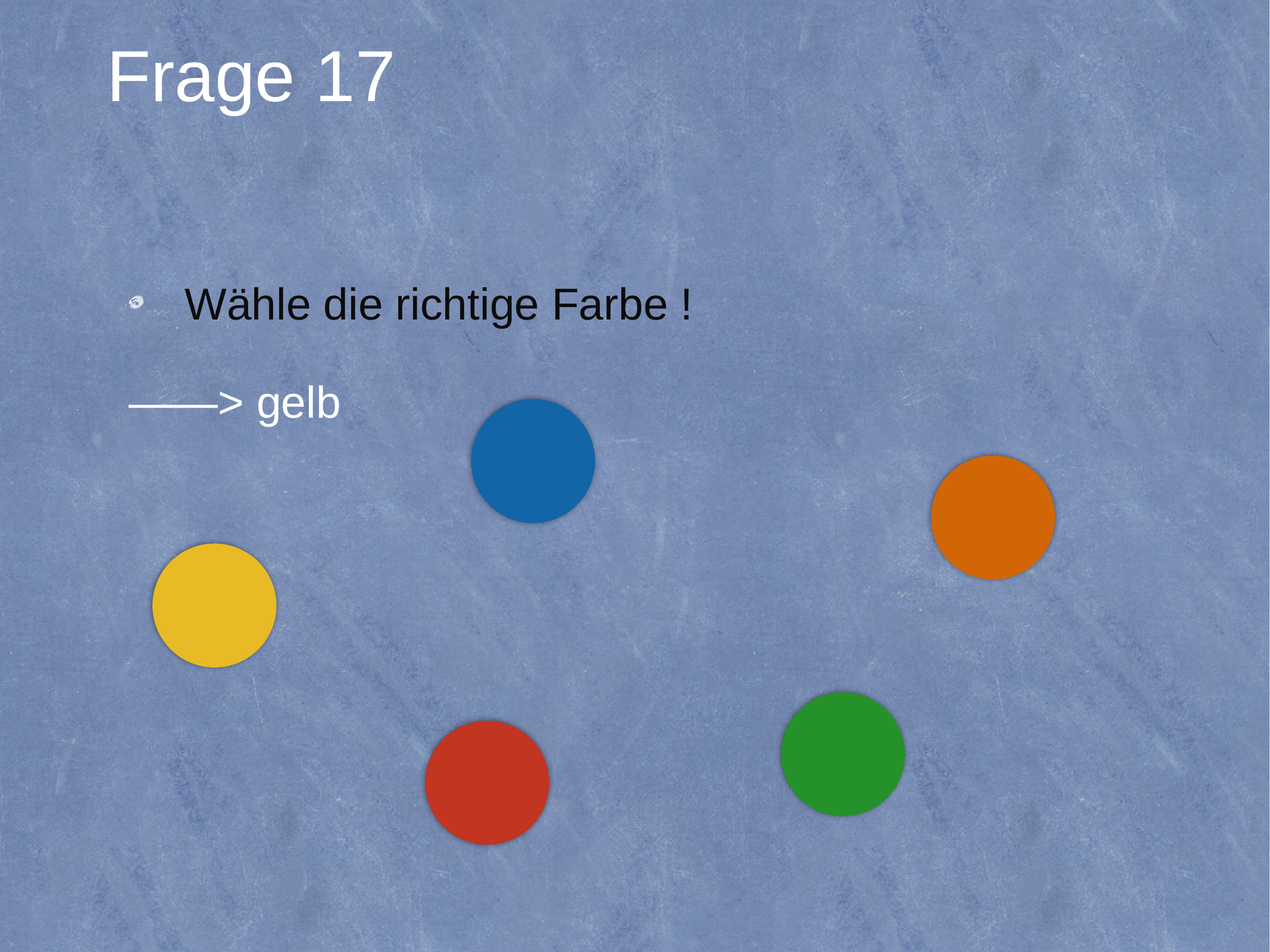

# Frage 17
Wähle die richtige Farbe !
——> gelb